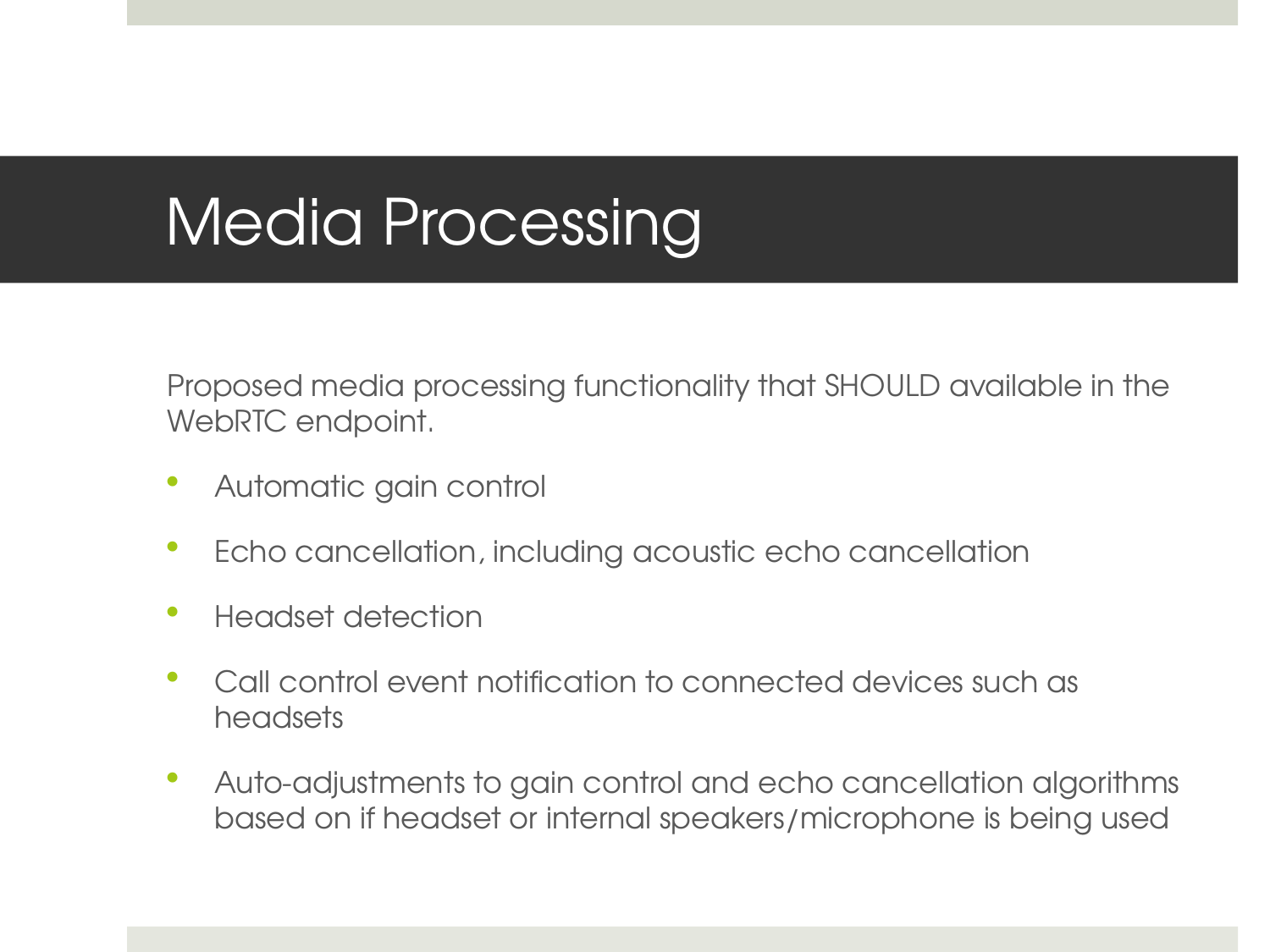

# Media Processing
Proposed media processing functionality that SHOULD available in the WebRTC endpoint.
Automatic gain control
Echo cancellation, including acoustic echo cancellation
Headset detection
Call control event notification to connected devices such as headsets
Auto-adjustments to gain control and echo cancellation algorithms based on if headset or internal speakers/microphone is being used